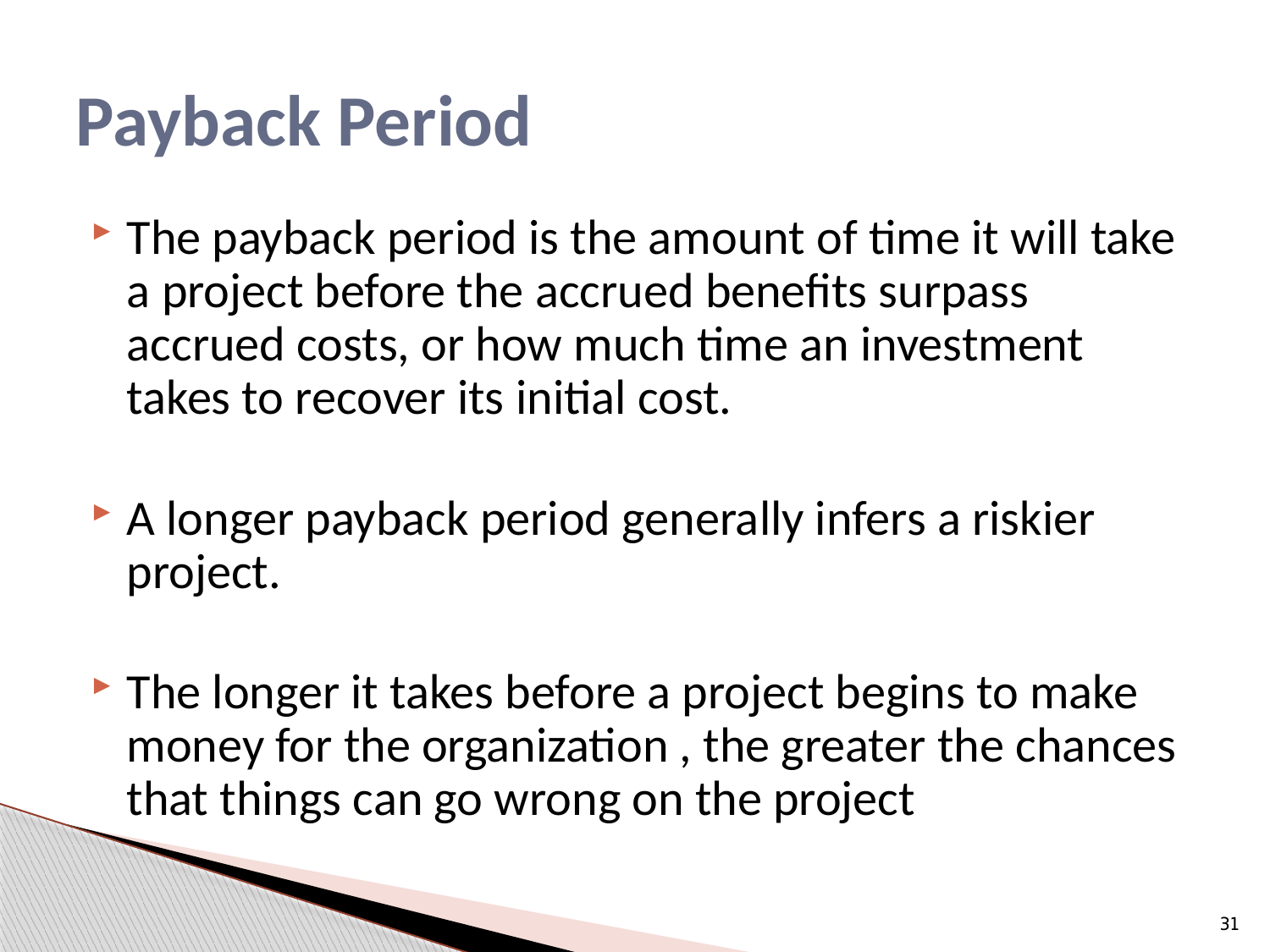

Payback Period
The payback period is the amount of time it will take a project before the accrued benefits surpass accrued costs, or how much time an investment takes to recover its initial cost.

A longer payback period generally infers a riskier project.

The longer it takes before a project begins to make money for the organization , the greater the chances that things can go wrong on the project

31